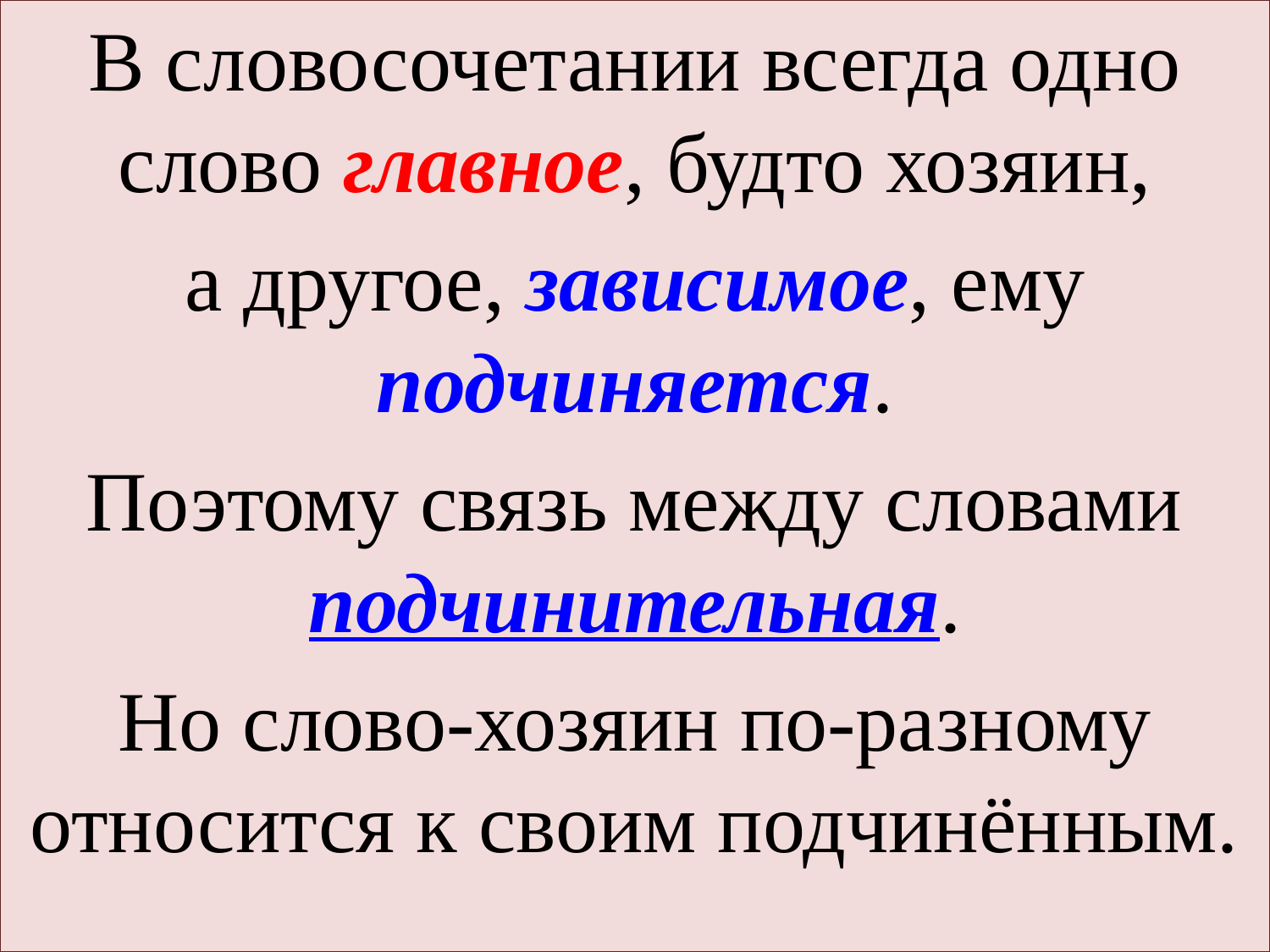

В словосочетании всегда одно слово главное, будто хозяин,
а другое, зависимое, ему подчиняется.
Поэтому связь между словами подчинительная.
Но слово-хозяин по-разному относится к своим подчинённым.